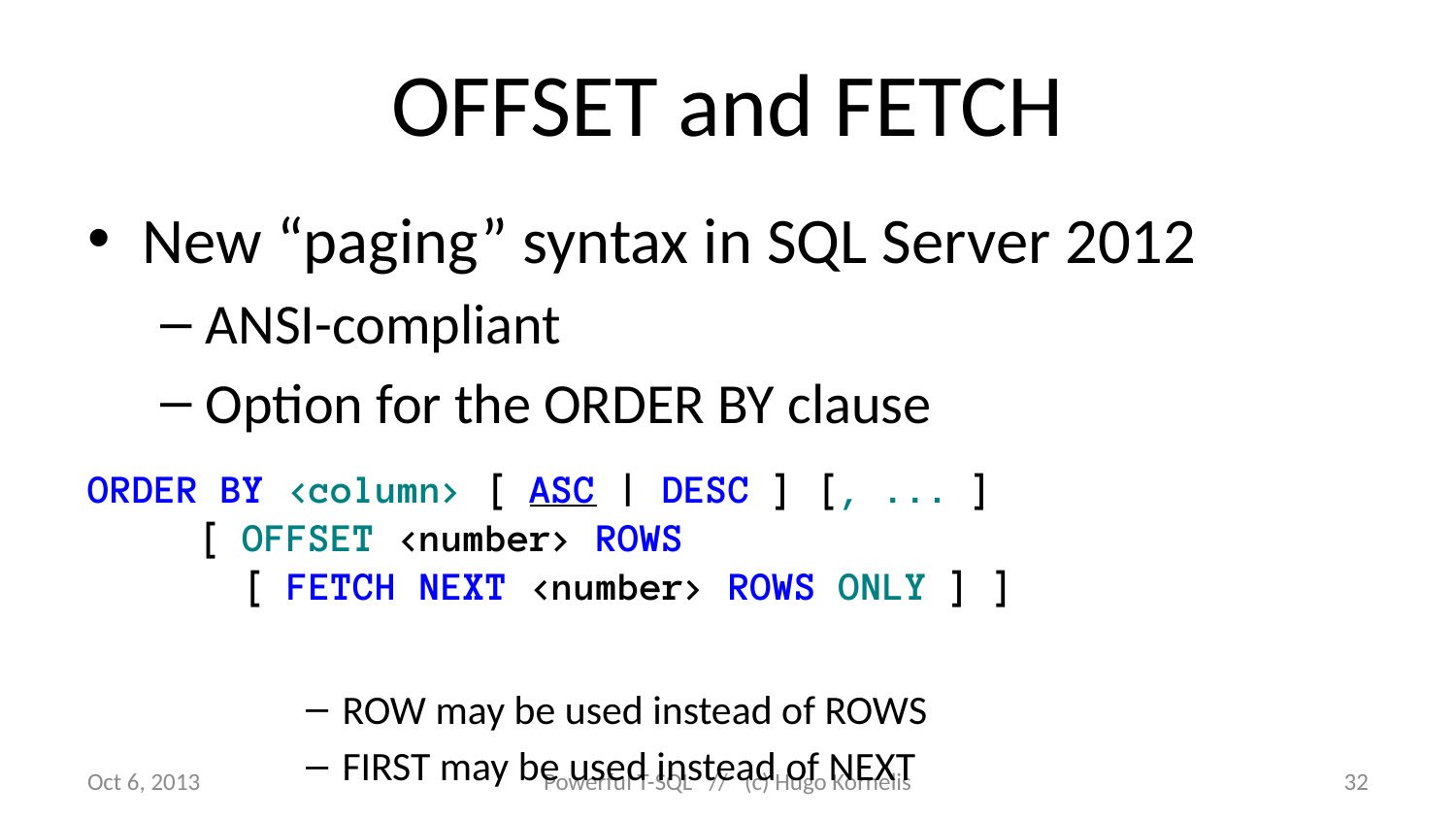

# OFFSET and FETCH
New “paging” syntax in SQL Server 2012
ANSI-compliant
Option for the ORDER BY clause

ROW may be used instead of ROWS
FIRST may be used instead of NEXT
ORDER BY <column> [ ASC | DESC ] [, ... ]
     [ OFFSET <number> ROWS
       [ FETCH NEXT <number> ROWS ONLY ] ]
Oct 6, 2013
Powerful T-SQL   //   (c) Hugo Kornelis
32